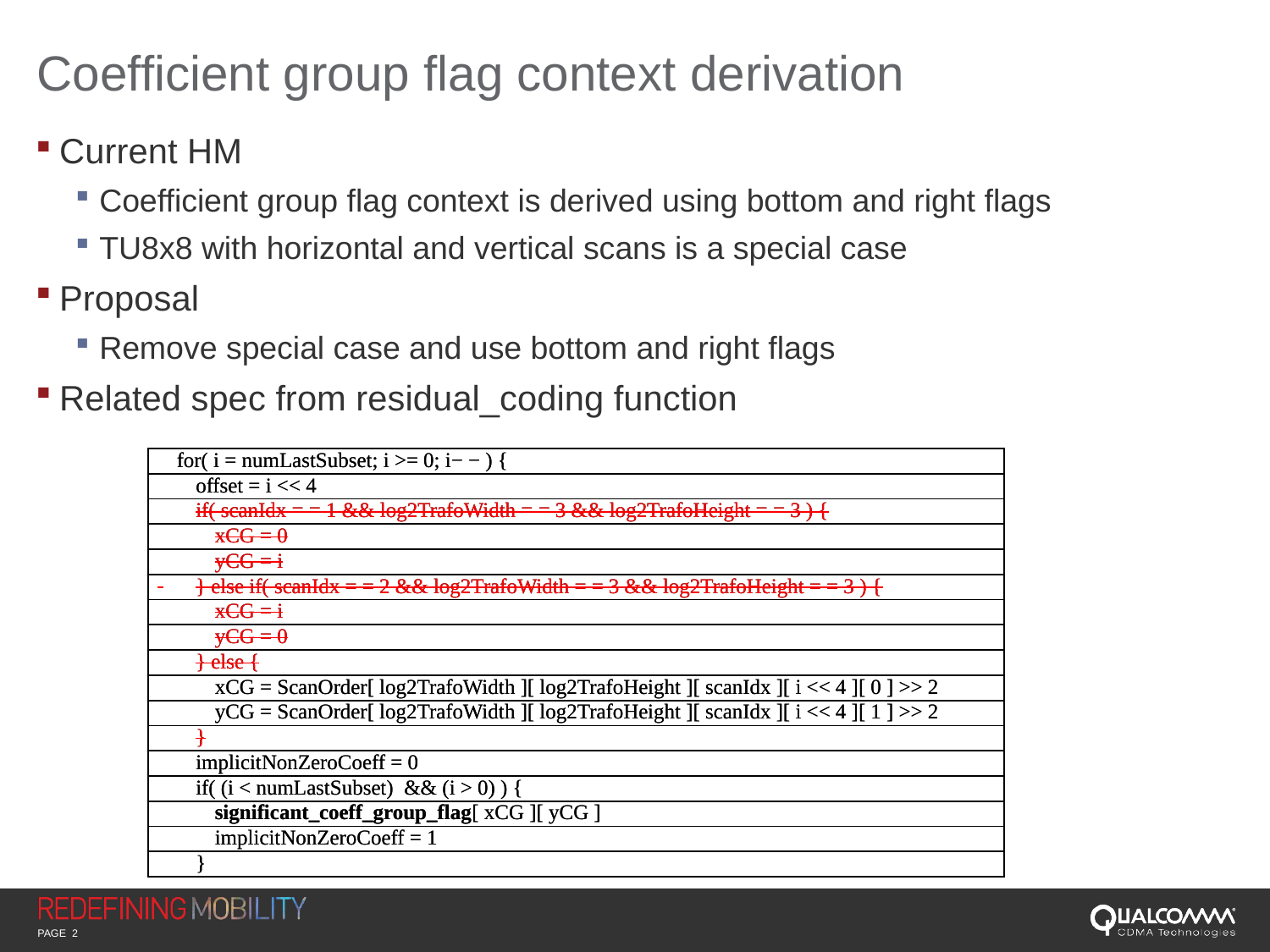

# Coefficient group flag context derivation
Current HM
Coefficient group flag context is derived using bottom and right flags
TU8x8 with horizontal and vertical scans is a special case
Proposal
Remove special case and use bottom and right flags
Related spec from residual_coding function
| for( i = numLastSubset; i >= 0; i− − ) { |
| --- |
| offset = i << 4 |
| if( scanIdx = = 1 && log2TrafoWidth = = 3 && log2TrafoHeight = = 3 ) { |
| xCG = 0 |
| yCG = i |
| } else if( scanIdx = = 2 && log2TrafoWidth = = 3 && log2TrafoHeight = = 3 ) { |
| xCG = i |
| yCG = 0 |
| } else { |
| xCG = ScanOrder[ log2TrafoWidth ][ log2TrafoHeight ][ scanIdx ][ i << 4 ][ 0 ] >> 2 |
| yCG = ScanOrder[ log2TrafoWidth ][ log2TrafoHeight ][ scanIdx ][ i << 4 ][ 1 ] >> 2 |
| } |
| implicitNonZeroCoeff = 0 |
| if( (i < numLastSubset) && (i > 0) ) { |
| significant\_coeff\_group\_flag[ xCG ][ yCG ] |
| implicitNonZeroCoeff = 1 |
| } |
| for( i = numLastSubset; i >= 0; i− − ) { |
| --- |
| offset = i << 4 |
| if( scanIdx = = 1 && log2TrafoWidth = = 3 && log2TrafoHeight = = 3 ) { |
| xCG = 0 |
| yCG = i |
| } else if( scanIdx = = 2 && log2TrafoWidth = = 3 && log2TrafoHeight = = 3 ) { |
| xCG = i |
| yCG = 0 |
| } else { |
| xCG = ScanOrder[ log2TrafoWidth ][ log2TrafoHeight ][ scanIdx ][ i << 4 ][ 0 ] >> 2 |
| yCG = ScanOrder[ log2TrafoWidth ][ log2TrafoHeight ][ scanIdx ][ i << 4 ][ 1 ] >> 2 |
| } |
| implicitNonZeroCoeff = 0 |
| if( (i < numLastSubset) && (i > 0) ) { |
| significant\_coeff\_group\_flag[ xCG ][ yCG ] |
| implicitNonZeroCoeff = 1 |
| } |